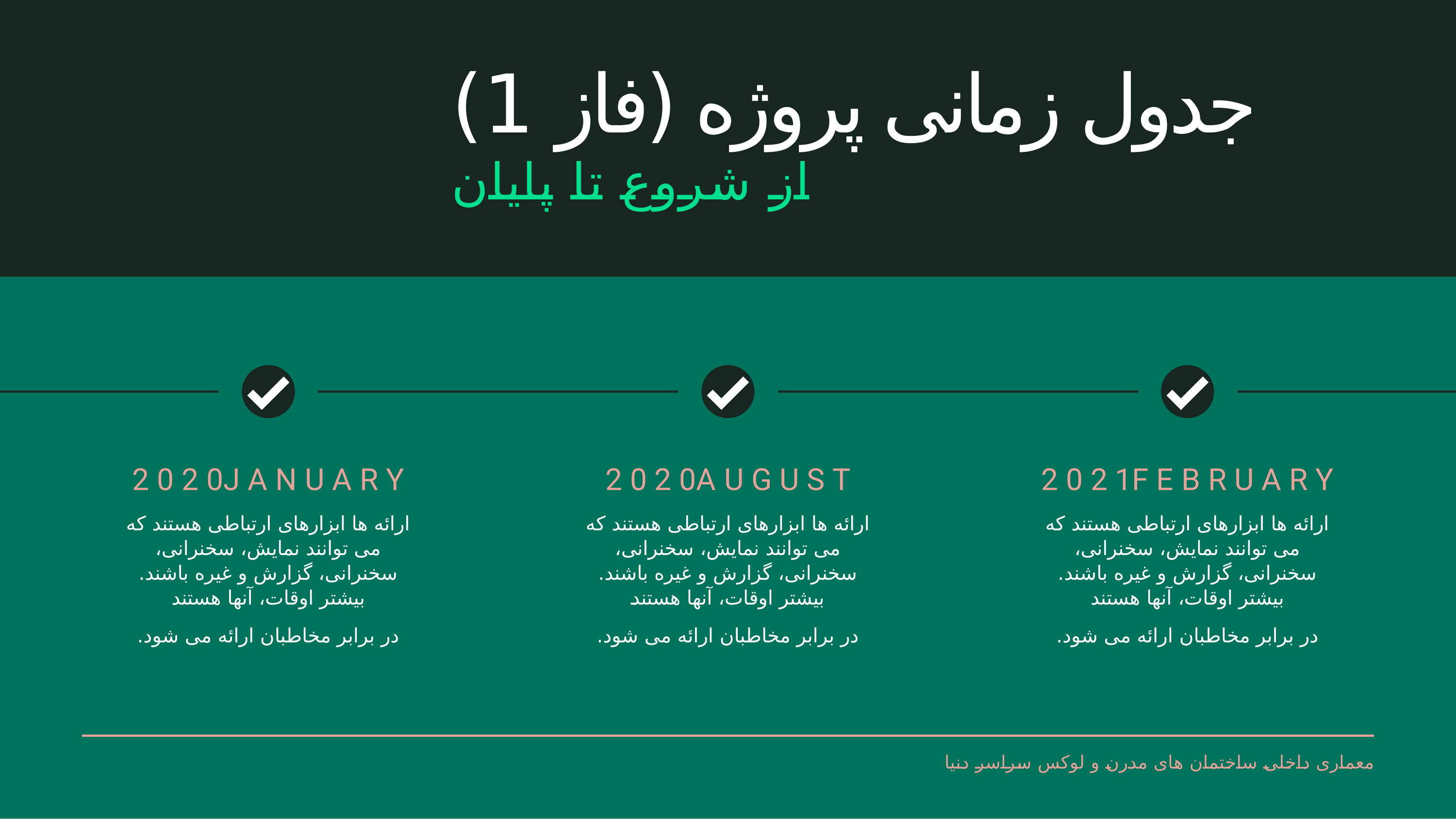

# جدول زمانی پروژه (فاز 1) از شروع تا پایان

J A N U A R Y	2 0 2 0
ارائه ها ابزارهای ارتباطی هستند که می توانند نمایش، سخنرانی، سخنرانی، گزارش و غیره باشند. بیشتر اوقات، آنها هستند
در برابر مخاطبان ارائه می شود.
A U G U S T	2 0 2 0
ارائه ها ابزارهای ارتباطی هستند که می توانند نمایش، سخنرانی، سخنرانی، گزارش و غیره باشند. بیشتر اوقات، آنها هستند
در برابر مخاطبان ارائه می شود.
F E B R U A R Y	2 0 2 1
ارائه ها ابزارهای ارتباطی هستند که می توانند نمایش، سخنرانی، سخنرانی، گزارش و غیره باشند. بیشتر اوقات، آنها هستند
در برابر مخاطبان ارائه می شود.

معماری داخلی ساختمان های مدرن و لوکس سراسر دنیا